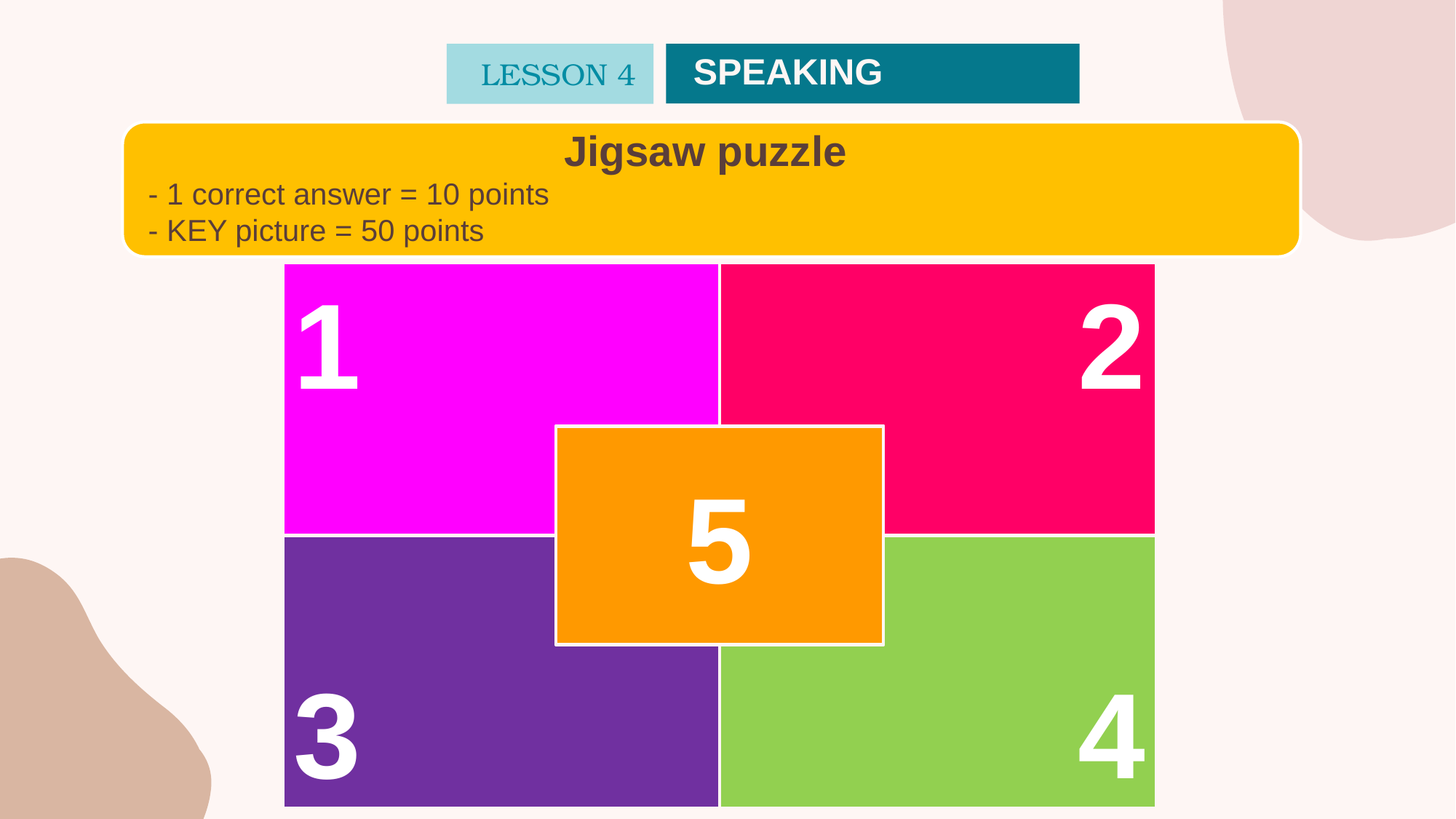

SPEAKING

LESSON 4
GETTING STARTED
Unit

Jigsaw puzzle
 - 1 correct answer = 10 points
 - KEY picture = 50 points

1

2
5
3
4